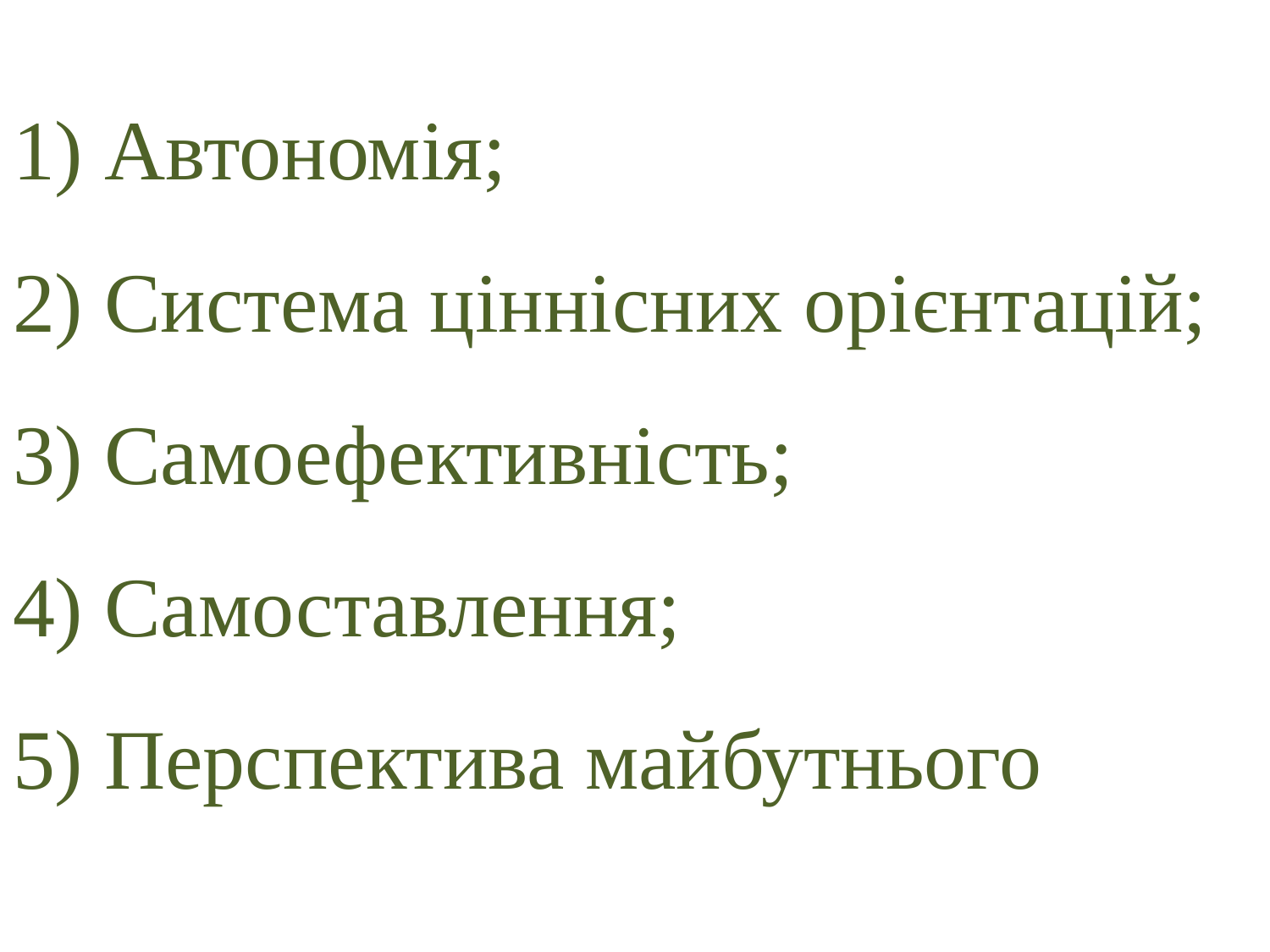

# 1) Автономія; 2) Система ціннісних орієнтацій; 3) Самоефективність; 4) Самоставлення; 5) Перспектива майбутнього